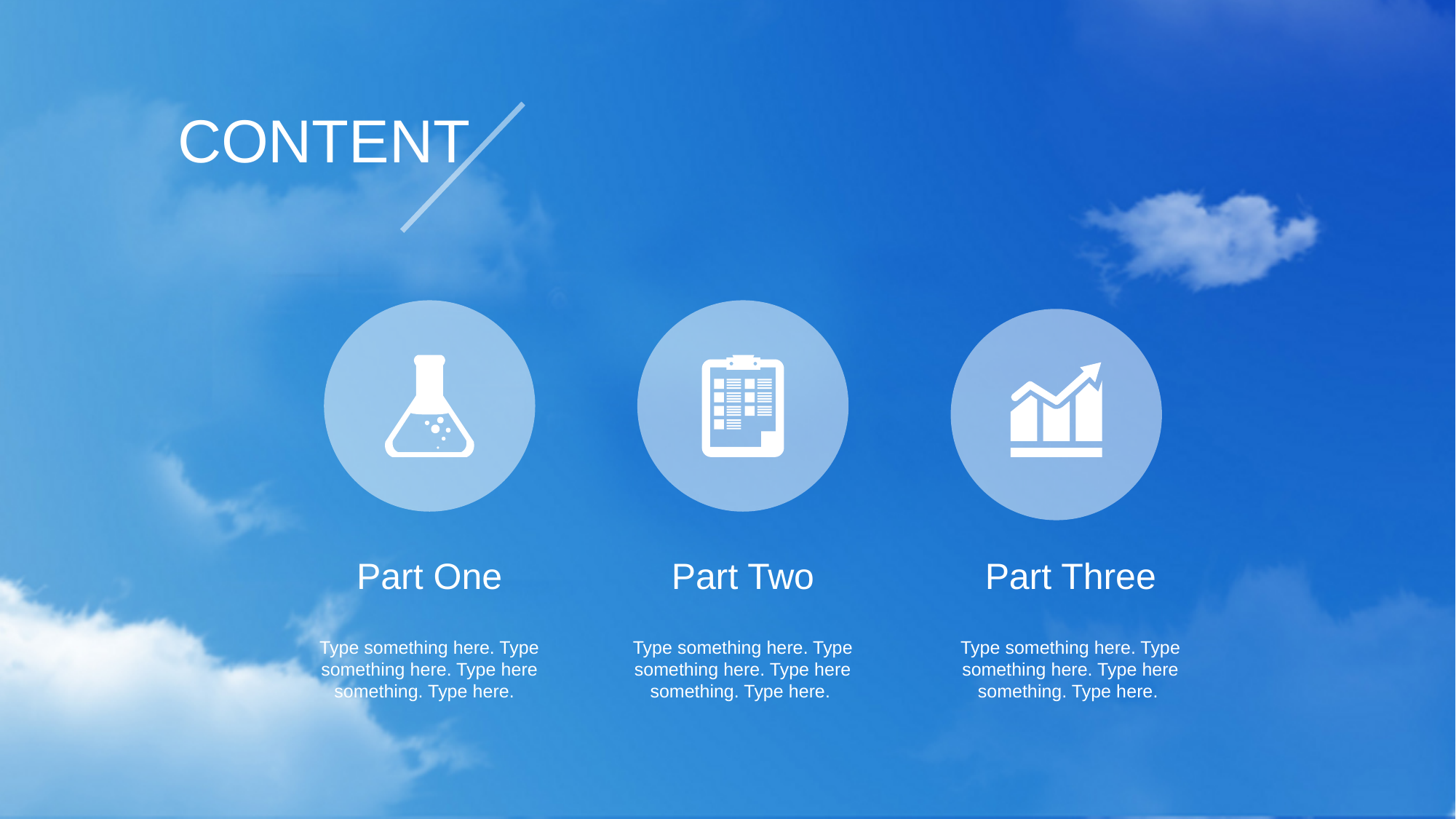

CONTENT

Part One
Type something here. Type something here. Type here something. Type here.
Part Two
Type something here. Type something here. Type here something. Type here.
Part Three
Type something here. Type something here. Type here something. Type here.